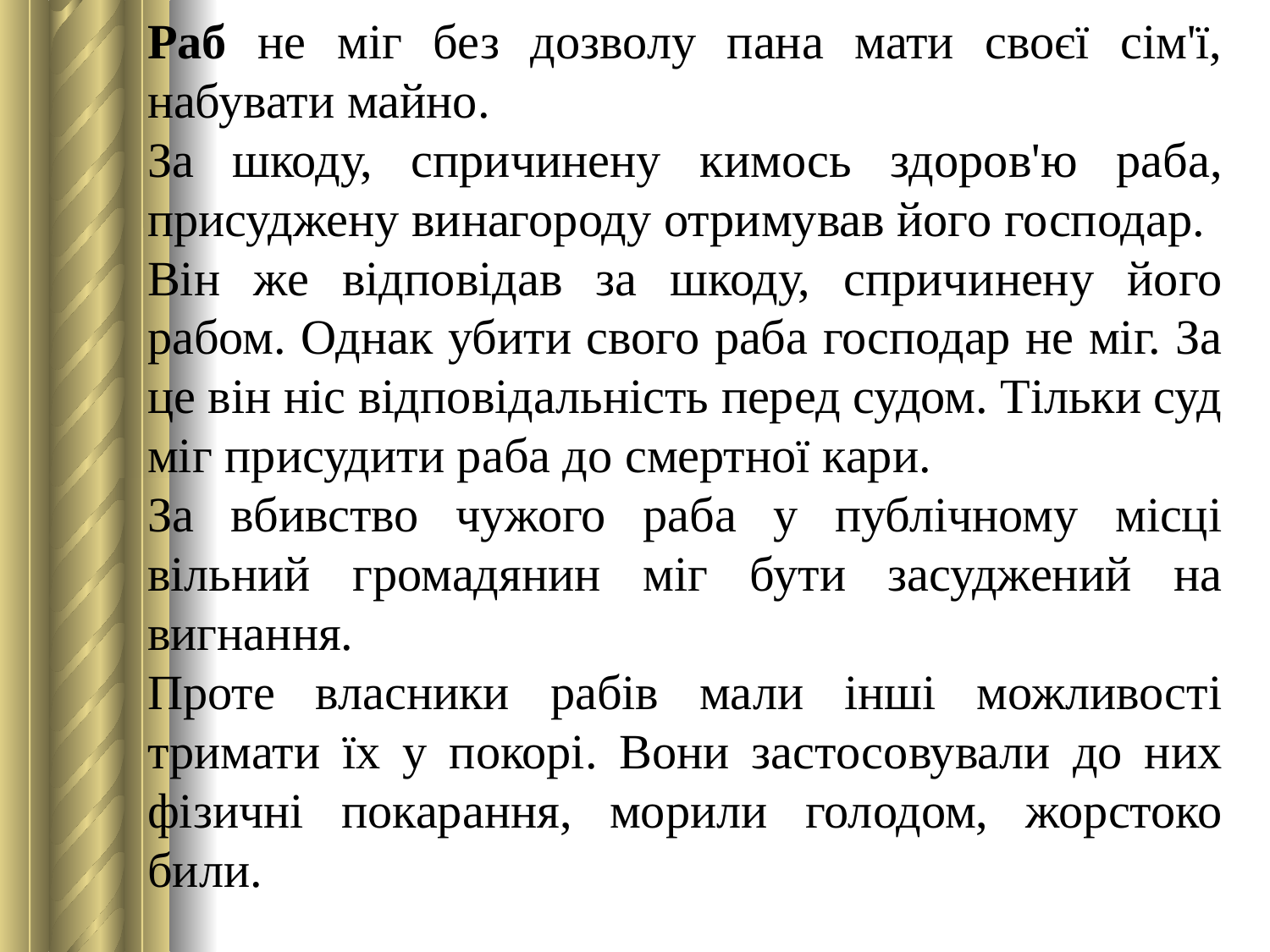

Раб не міг без дозволу пана мати своєї сім'ї, набувати майно.
За шкоду, спричинену кимось здоров'ю раба, присуджену винаго­роду отримував його господар.
Він же відповідав за шкоду, спричи­нену його рабом. Однак убити свого раба господар не міг. За це він ніс відповідальність перед судом. Тільки суд міг присудити раба до смертної кари.
За вбивство чужого раба у публічному місці вільний громадянин міг бути засуджений на вигнання.
Проте власники рабів мали інші можливості тримати їх у покорі. Вони застосо­вували до них фізичні покарання, морили голодом, жорстоко били.